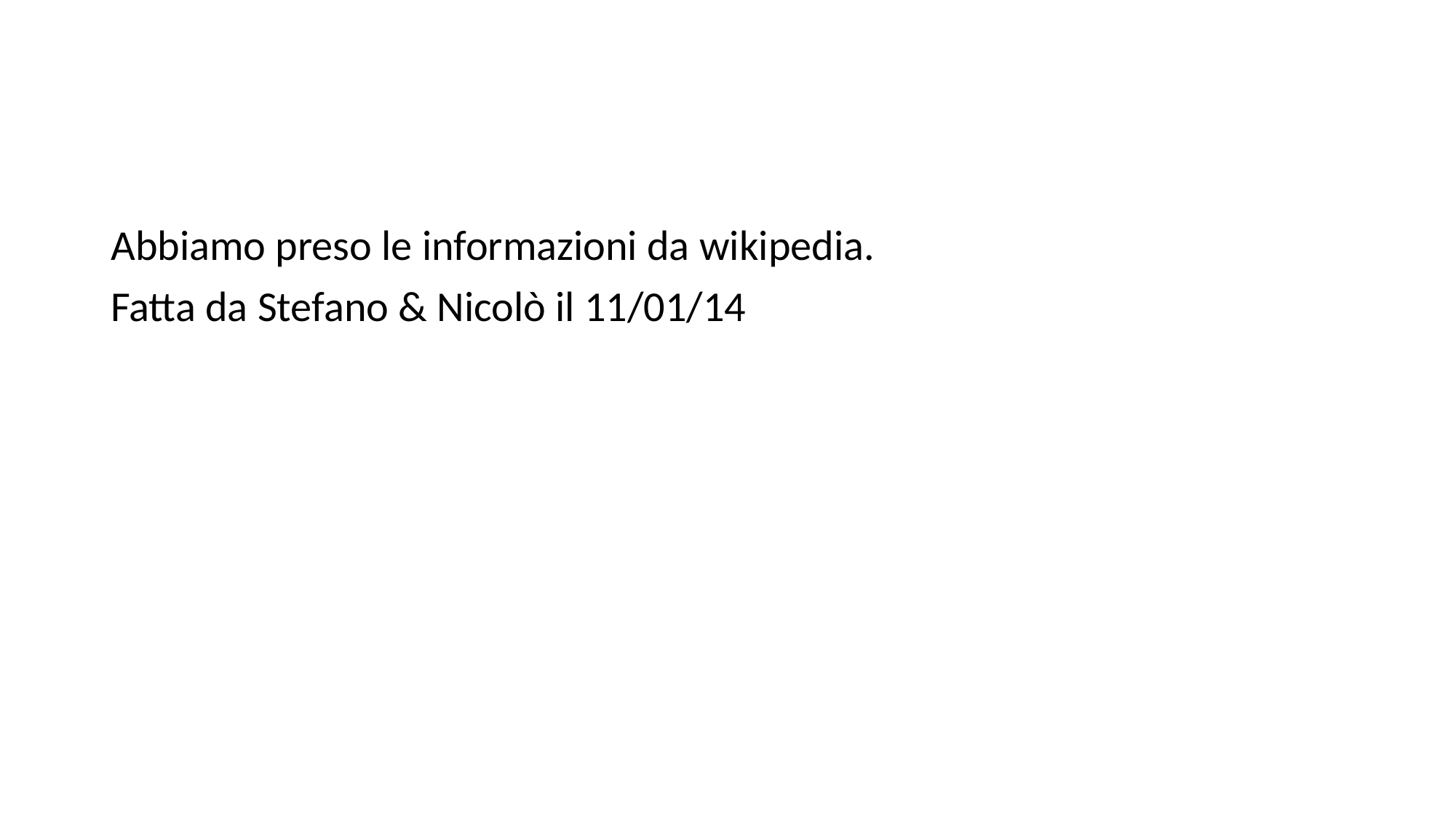

#
Abbiamo preso le informazioni da wikipedia.
Fatta da Stefano & Nicolò il 11/01/14